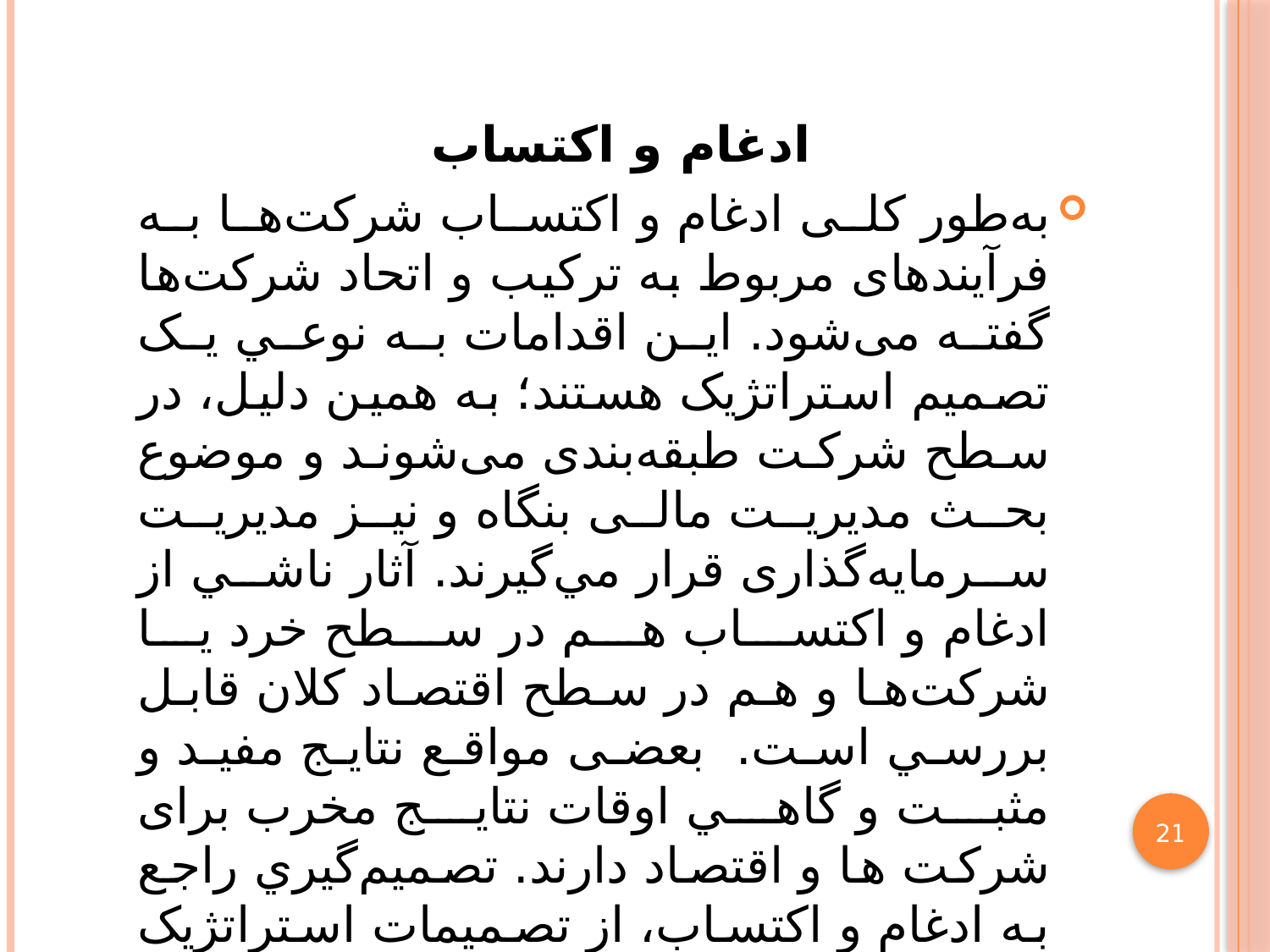

ادغام و اکتساب
به‌طور کلی ادغام و اکتساب شرکت‌ها به فرآیندهای مربوط به ترکیب و اتحاد شرکت‌ها گفته می‌شود. اين اقدامات به نوعي یک تصمیم استراتژیک هستند؛ به همين دليل، در سطح شرکت طبقه‌بندی می‌شوند و موضوع بحث مدیریت مالی بنگاه و نیز مدیریت سرمایه‌گذاری قرار مي‌گيرند. آثار ناشي از ادغام و اکتساب هم در سطح خرد يا شرکت‌ها و هم در سطح اقتصاد کلان قابل بررسي است.  بعضی مواقع نتایج مفید و مثبت و گاهي اوقات نتایج مخرب برای شرکت ها و اقتصاد دارند. تصميم‌گيري راجع به ادغام و اکتساب، از تصمیمات استراتژیک و بسیار هنرمندانه و تخصصی مدیران مالی و سایر مدیران ارشد شرکت ها تلقي می‌شود که بلندمدت و حرفه‌ای هستند.
21